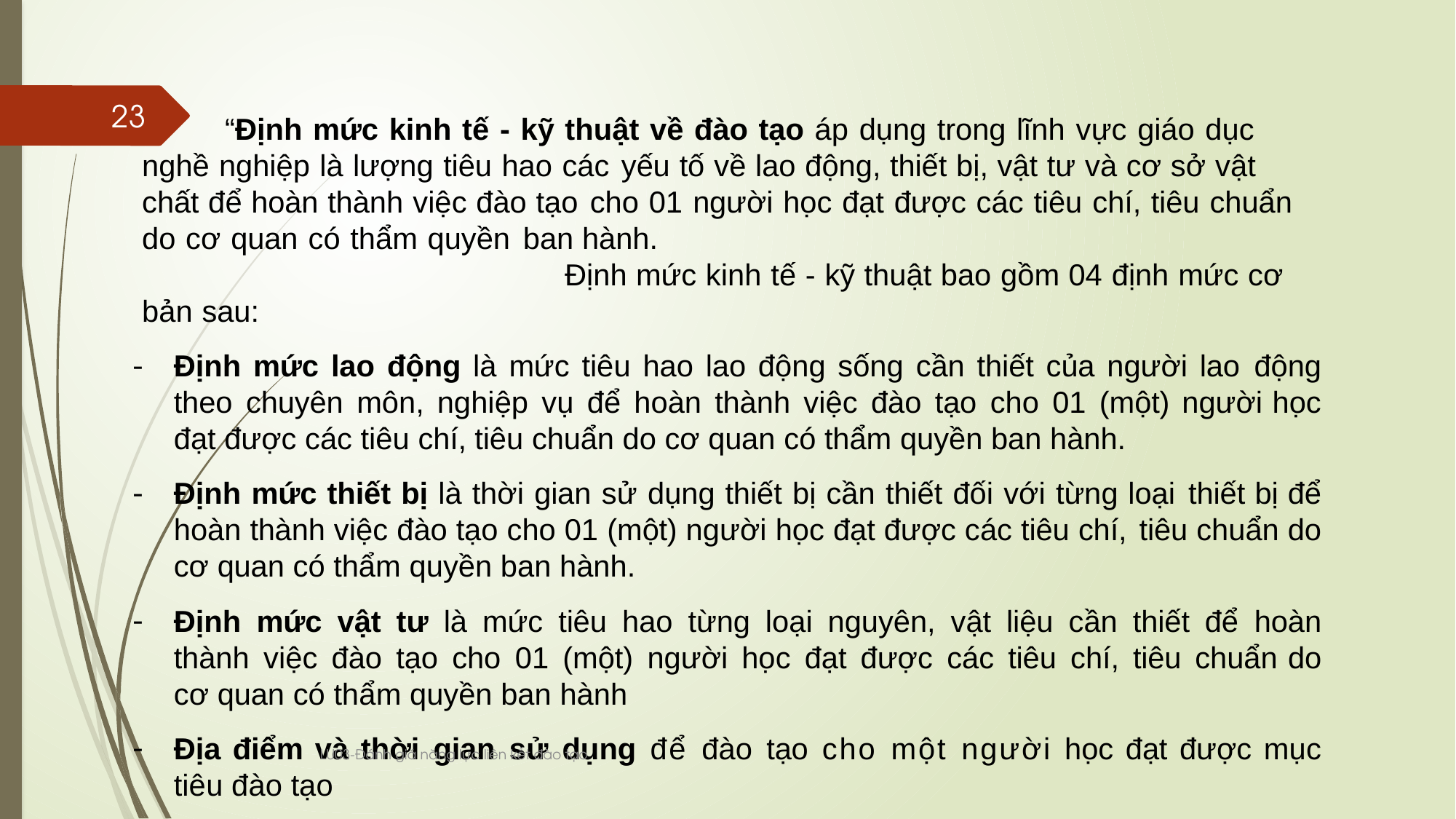

“Định mức kinh tế - kỹ thuật về đào tạo áp dụng trong lĩnh vực giáo dục nghề nghiệp là lượng tiêu hao các yếu tố về lao động, thiết bị, vật tư và cơ sở vật chất để hoàn thành việc đào tạo cho 01 người học đạt được các tiêu chí, tiêu chuẩn do cơ quan có thẩm quyền ban hành.                                                                                                                                    Định mức kinh tế - kỹ thuật bao gồm 04 định mức cơ bản sau:
Định mức lao động là mức tiêu hao lao động sống cần thiết của người lao động theo chuyên môn, nghiệp vụ để hoàn thành việc đào tạo cho 01 (một) người học đạt được các tiêu chí, tiêu chuẩn do cơ quan có thẩm quyền ban hành.
Định mức thiết bị là thời gian sử dụng thiết bị cần thiết đối với từng loại thiết bị để hoàn thành việc đào tạo cho 01 (một) người học đạt được các tiêu chí, tiêu chuẩn do cơ quan có thẩm quyền ban hành.
Định mức vật tư là mức tiêu hao từng loại nguyên, vật liệu cần thiết để hoàn thành việc đào tạo cho 01 (một) người học đạt được các tiêu chí, tiêu chuẩn do cơ quan có thẩm quyền ban hành
Địa điểm và thời gian sử dụng để đào tạo cho một người học đạt được mục tiêu đào tạo

23
LU03-Đánh giá năng lực liên kết đào tạo